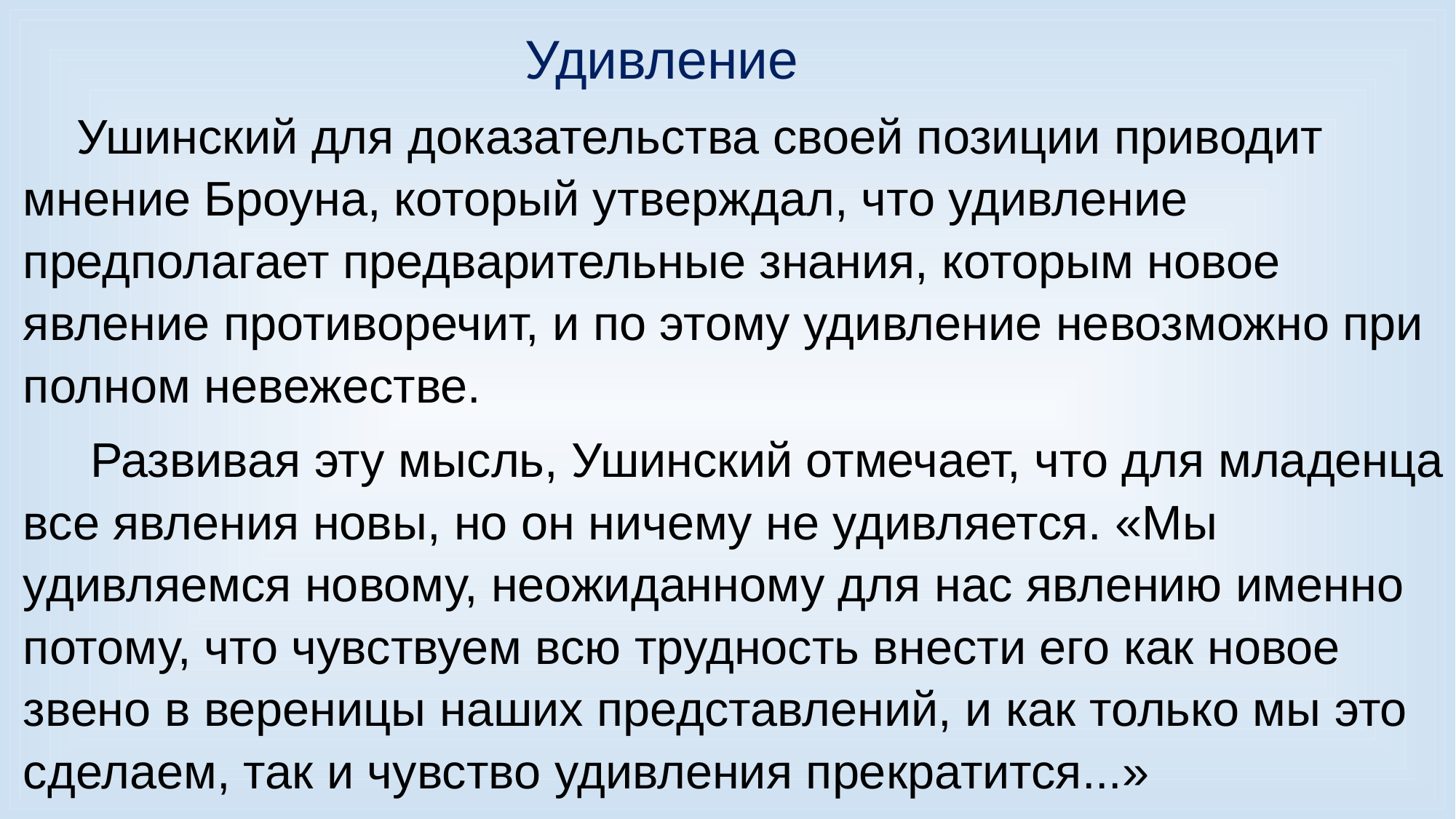

Удивление
Ушинский для доказательства своей позиции приводит мнение Броуна, который утверждал, что удивление предполагает предварительные знания, которым новое явление противоречит, и по этому удивление невозможно при полном невежестве.
 Развивая эту мысль, Ушинский отмечает, что для младенца все явления новы, но он ничему не удивляется. «Мы удивляемся новому, неожиданному для нас явлению именно потому, что чувствуем всю трудность внести его как новое звено в вереницы наших представлений, и как только мы это сделаем, так и чувство удивления прекратится...»